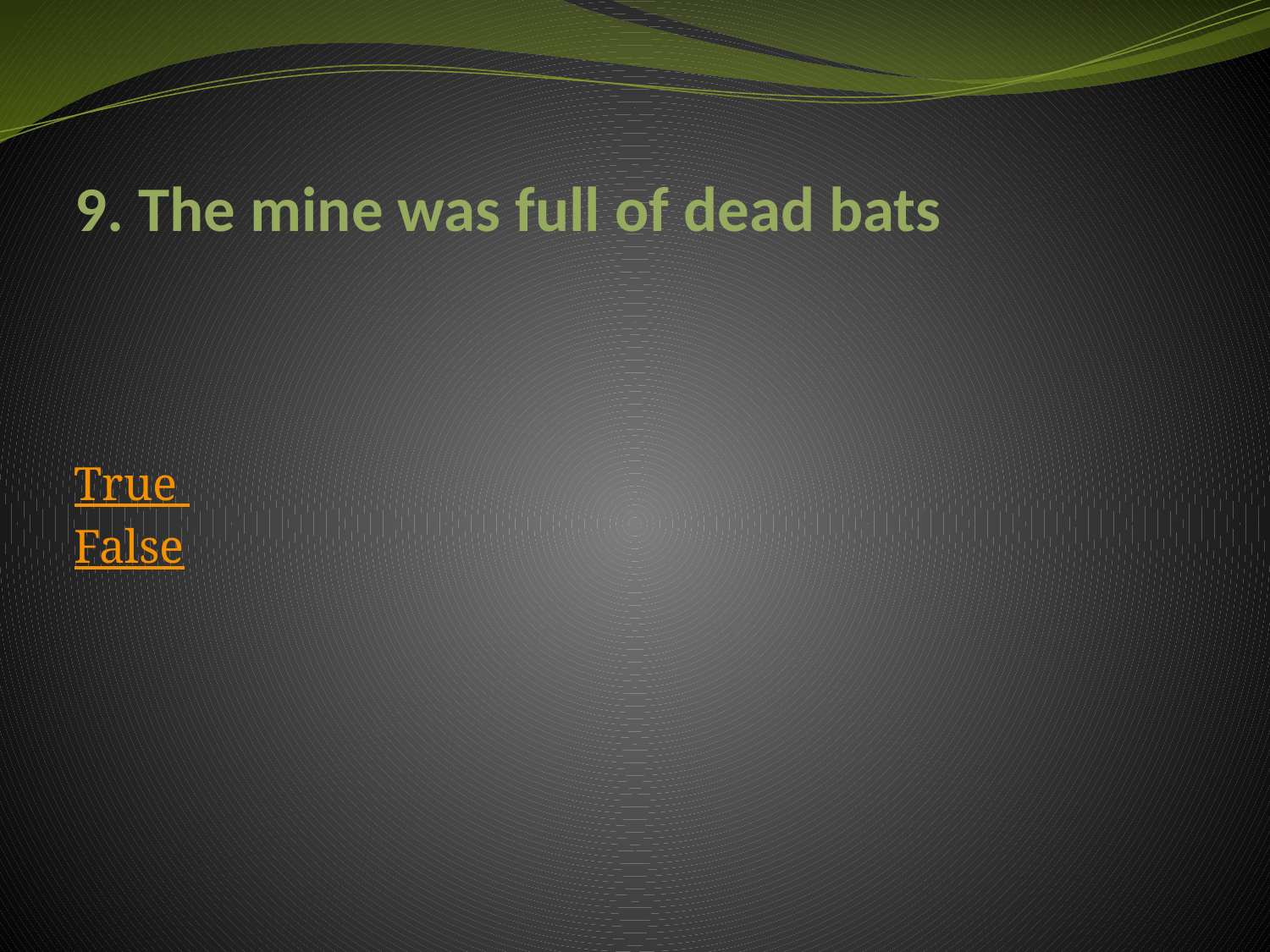

# 9. The mine was full of dead bats
True                                                                            False